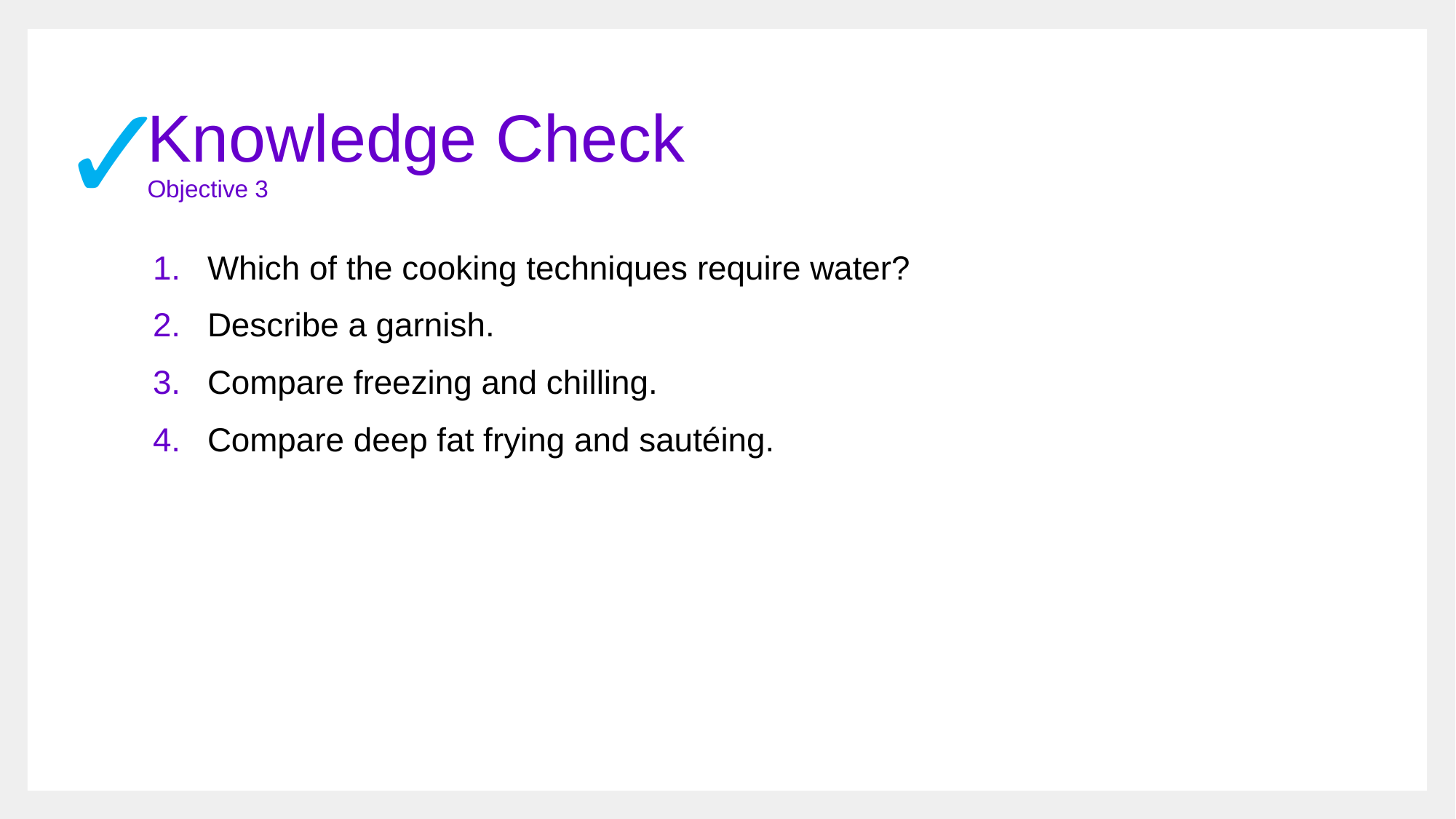

✓
# Knowledge Check Objective 3
Which of the cooking techniques require water?
Describe a garnish.
Compare freezing and chilling.
Compare deep fat frying and sautéing.